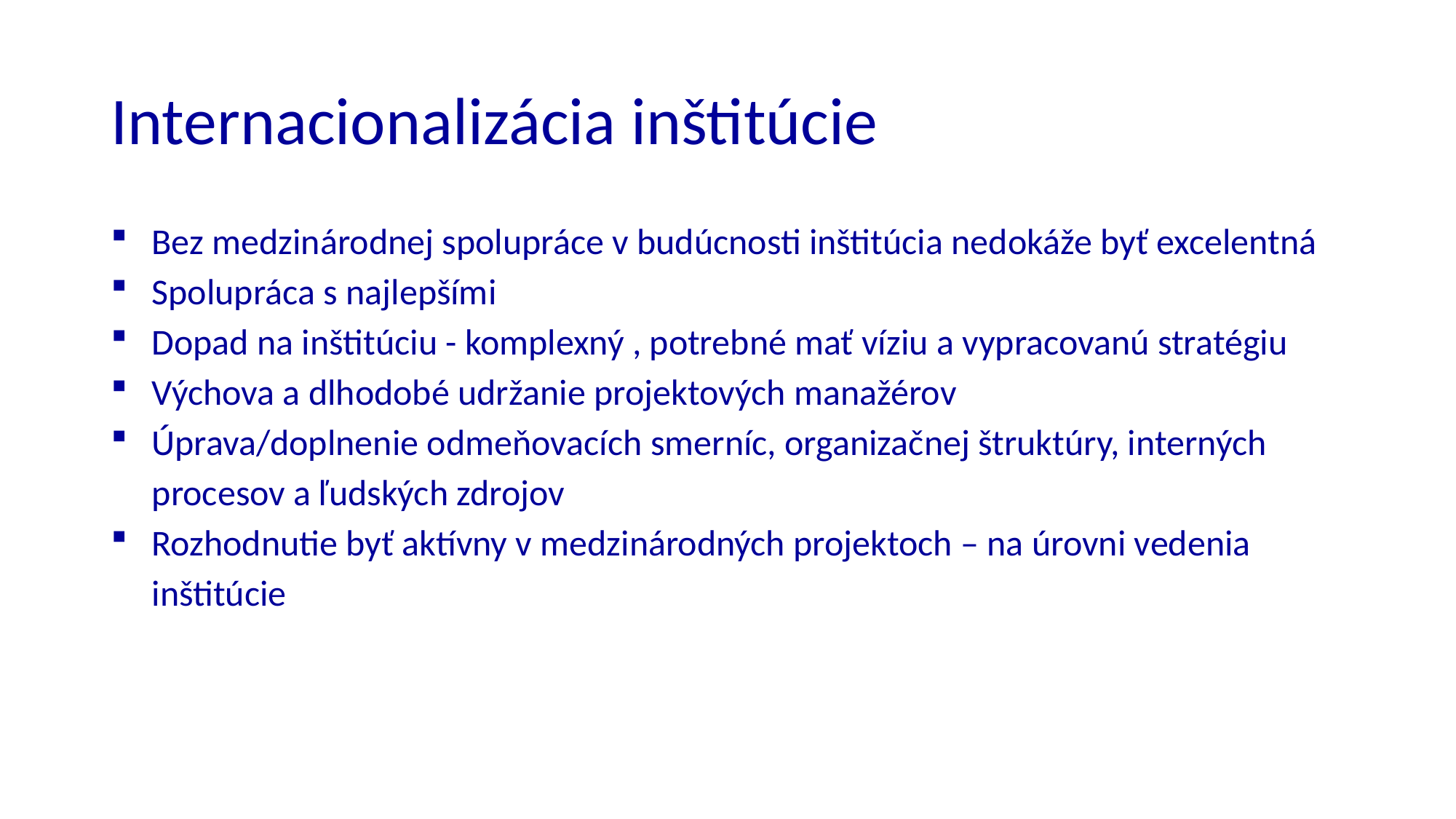

# Internacionalizácia inštitúcie
Bez medzinárodnej spolupráce v budúcnosti inštitúcia nedokáže byť excelentná
Spolupráca s najlepšími
Dopad na inštitúciu - komplexný , potrebné mať víziu a vypracovanú stratégiu
Výchova a dlhodobé udržanie projektových manažérov
Úprava/doplnenie odmeňovacích smerníc, organizačnej štruktúry, interných procesov a ľudských zdrojov
Rozhodnutie byť aktívny v medzinárodných projektoch – na úrovni vedenia inštitúcie